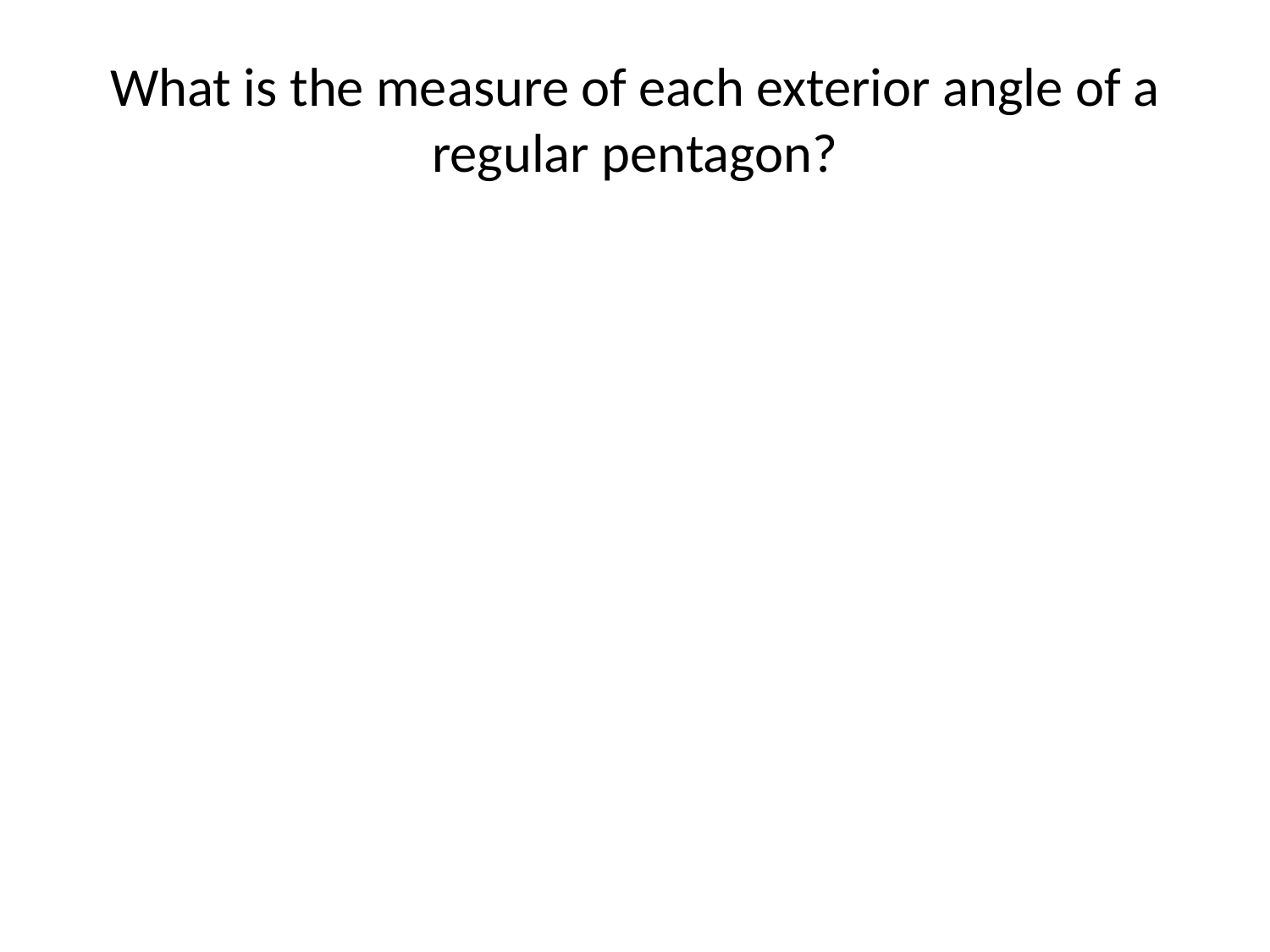

# What is the measure of each exterior angle of a regular pentagon?